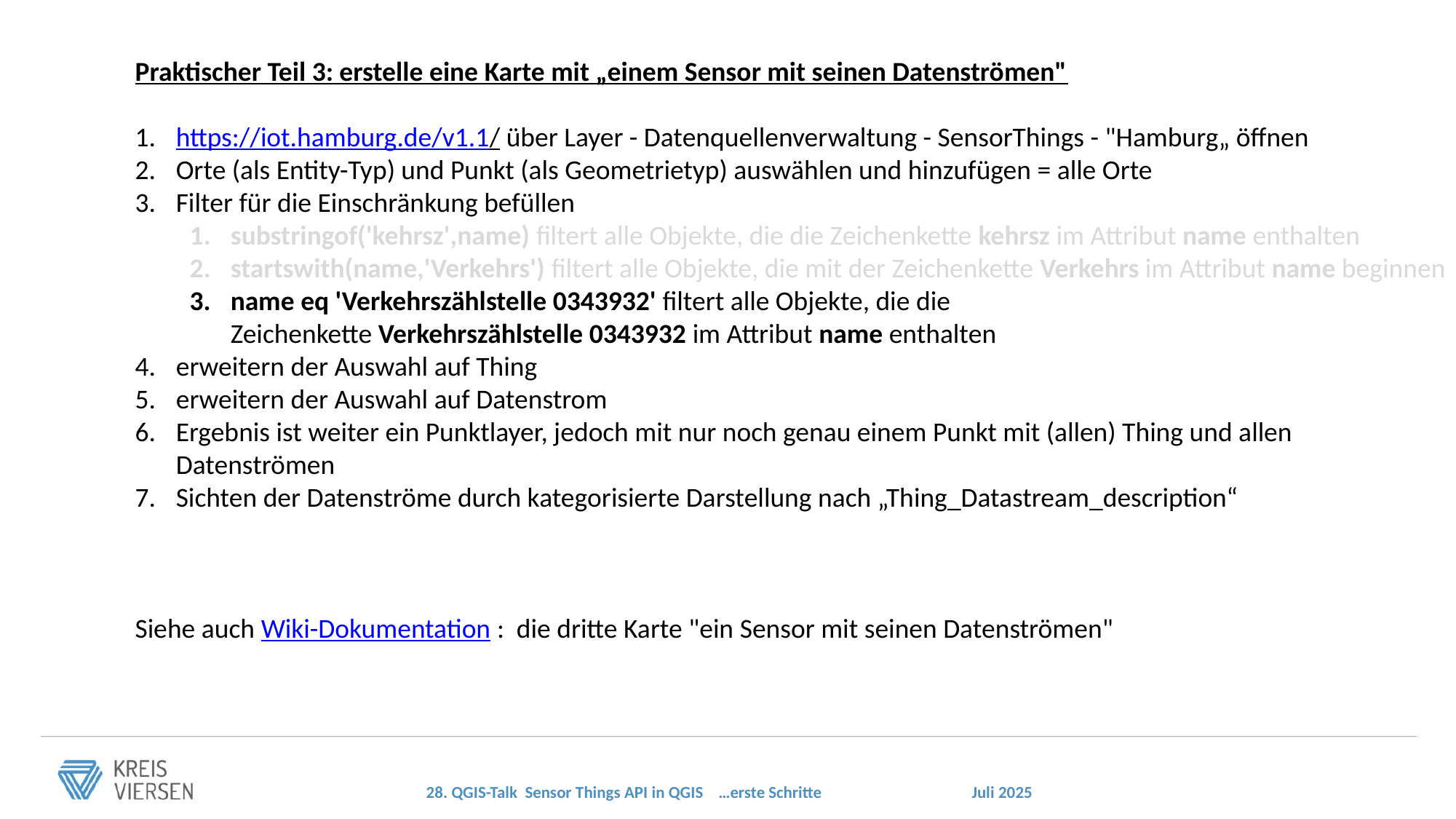

Praktischer Teil 3: erstelle eine Karte mit „einem Sensor mit seinen Datenströmen"

https://iot.hamburg.de/v1.1/ über Layer - Datenquellenverwaltung - SensorThings - "Hamburg„ öffnen
Orte (als Entity-Typ) und Punkt (als Geometrietyp) auswählen und hinzufügen = alle Orte
Filter für die Einschränkung befüllen
substringof('kehrsz',name) filtert alle Objekte, die die Zeichenkette kehrsz im Attribut name enthalten
startswith(name,'Verkehrs') filtert alle Objekte, die mit der Zeichenkette Verkehrs im Attribut name beginnen
name eq 'Verkehrszählstelle 0343932' filtert alle Objekte, die die
Zeichenkette Verkehrszählstelle 0343932 im Attribut name enthalten
erweitern der Auswahl auf Thing
erweitern der Auswahl auf Datenstrom
Ergebnis ist weiter ein Punktlayer, jedoch mit nur noch genau einem Punkt mit (allen) Thing und allen
Datenströmen
Sichten der Datenströme durch kategorisierte Darstellung nach „Thing_Datastream_description“

Siehe auch Wiki-Dokumentation :  die dritte Karte "ein Sensor mit seinen Datenströmen"
28. QGIS-Talk  Sensor Things API in QGIS    …erste Schritte		Juli 2025